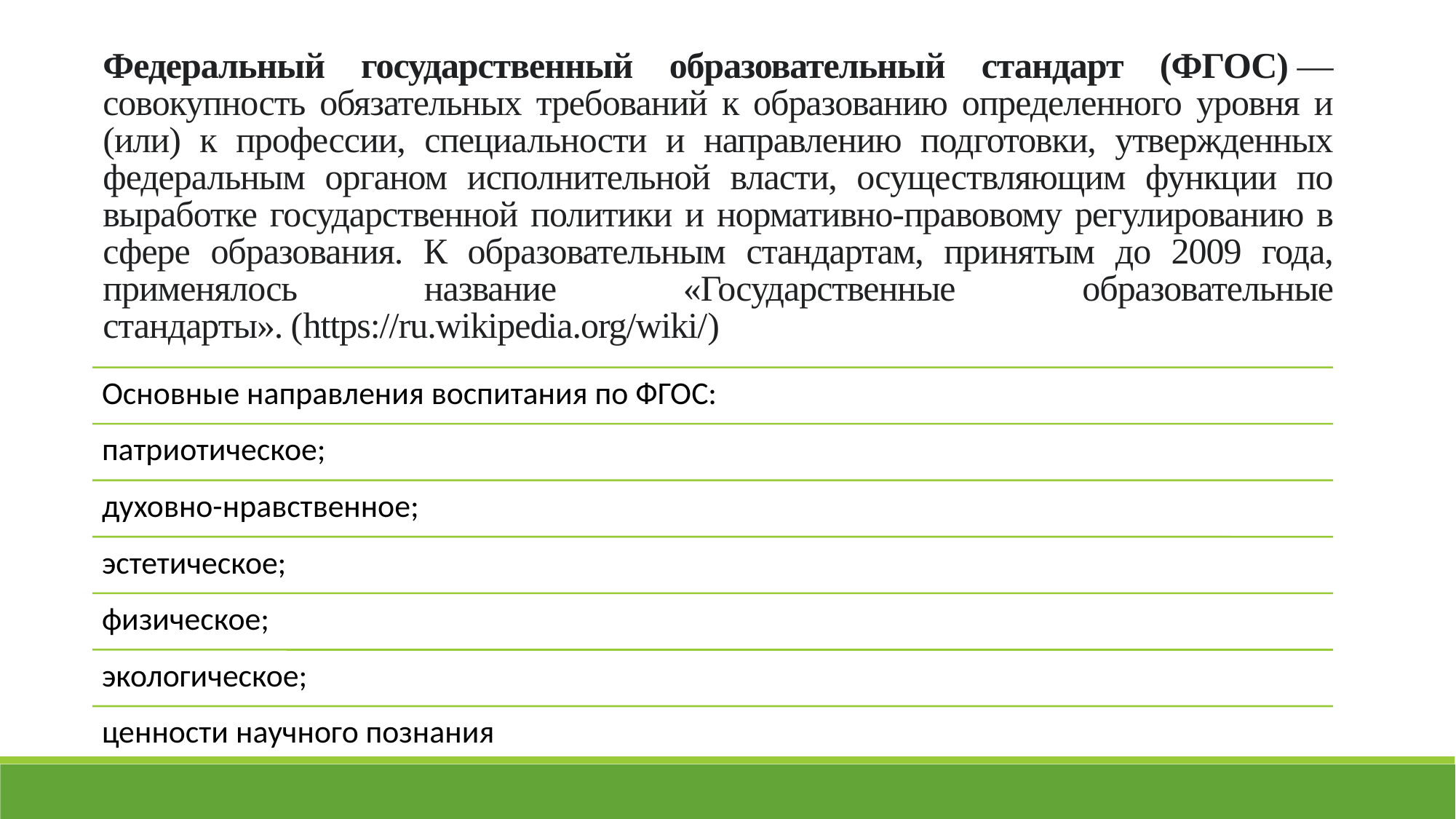

Федеральный государственный образовательный стандарт (ФГОС) — совокупность обязательных требований к образованию определенного уровня и (или) к профессии, специальности и направлению подготовки, утвержденных федеральным органом исполнительной власти, осуществляющим функции по выработке государственной политики и нормативно-правовому регулированию в сфере образования. К образовательным стандартам, принятым до 2009 года, применялось название «Государственные образовательные стандарты». (https://ru.wikipedia.org/wiki/)
Основные направления воспитания по ФГОС:
патриотическое;
духовно-нравственное;
эстетическое;
физическое;
экологическое;
ценности научного познания